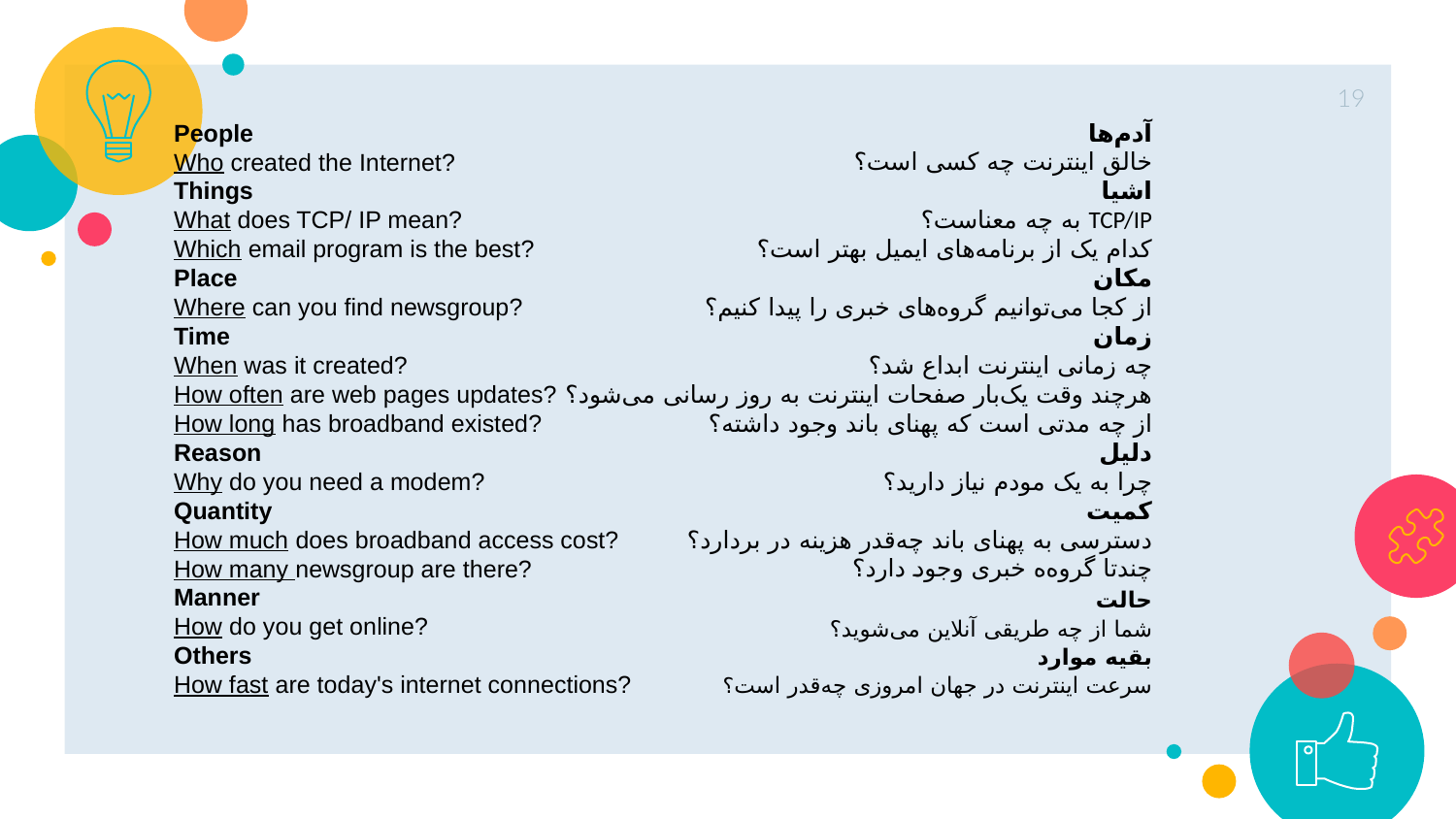

19
People
Who created the Internet?
Things
What does TCP/ IP mean?
Which email program is the best?
Place
Where can you find newsgroup?
Time
When was it created?
How often are web pages updates?
How long has broadband existed?
Reason
Why do you need a modem?
Quantity
How much does broadband access cost?
How many newsgroup are there?
Manner
How do you get online?
Others
How fast are today's internet connections?

آدم‌ها
خالق اینترنت چه کسی است؟
اشیا
TCP/IP به چه معناست؟
کدام یک از برنامه‌های ایمیل بهتر است؟
مکان
از کجا می‌توانیم گروه‌های خبری را پیدا کنیم؟
زمان
چه زمانی اینترنت ابداع شد؟
هرچند وقت یک‌بار صفحات اینترنت به روز رسانی می‌شود؟
از چه مدتی است که پهنای باند وجود داشته؟
دلیل
چرا به یک مودم نیاز دارید؟
کمیت
دسترسی به پهنای باند چه‌قدر هزینه در بردارد؟
چندتا گروه‌ه خبری وجود دارد؟

حالت
شما از چه طریقی آنلاین می‌شوید؟
بقیه موارد
سرعت اینترنت در جهان امروزی چه‌قدر است؟